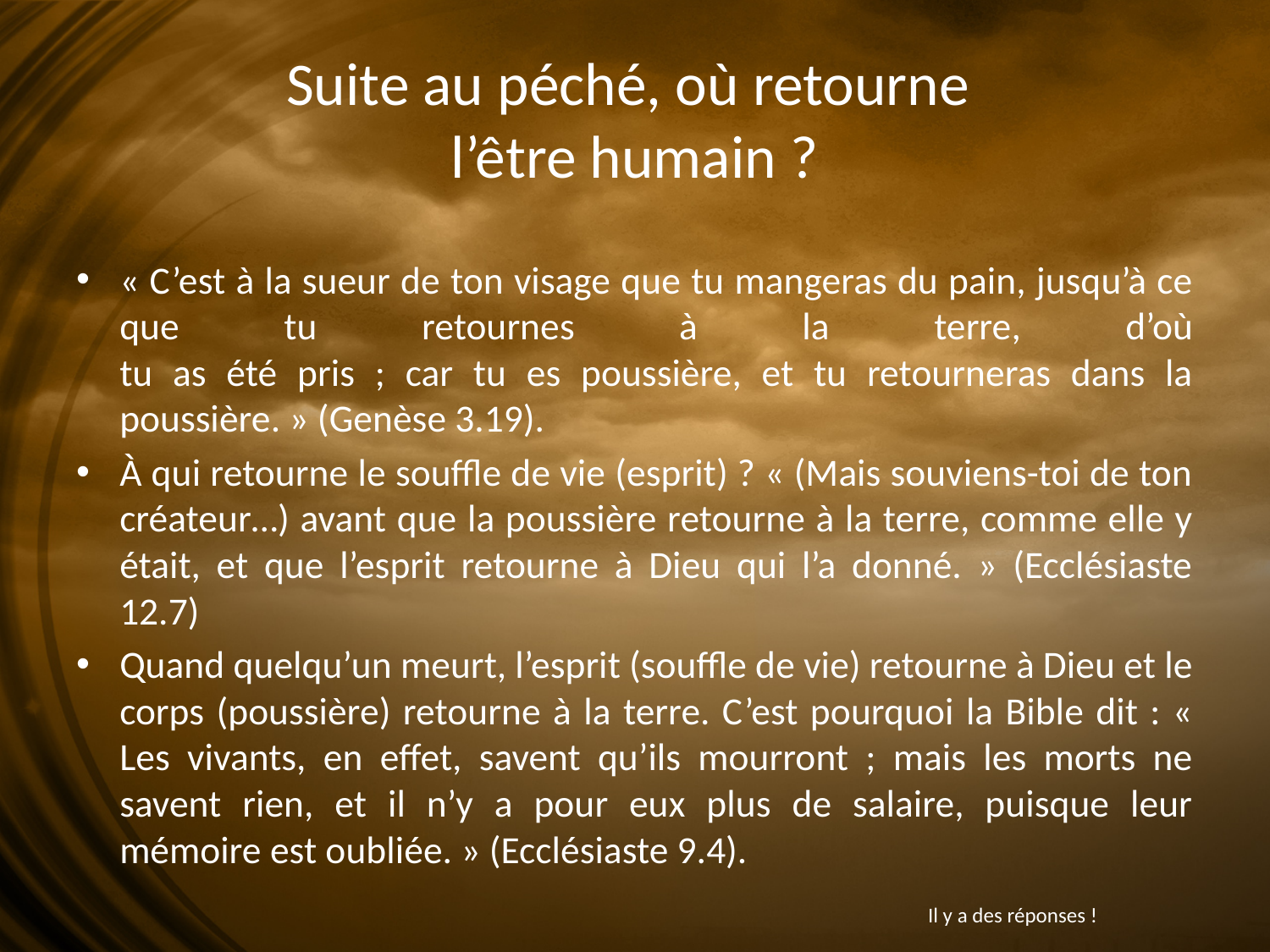

# Suite au péché, où retourne l’être humain ?
« C’est à la sueur de ton visage que tu mangeras du pain, jusqu’à ce que tu retournes à la terre, d’où
tu as été pris ; car tu es poussière, et tu retourneras dans la poussière. » (Genèse 3.19).
À qui retourne le souffle de vie (esprit) ? « (Mais souviens-toi de ton créateur…) avant que la poussière retourne à la terre, comme elle y était, et que l’esprit retourne à Dieu qui l’a donné. » (Ecclésiaste 12.7)
Quand quelqu’un meurt, l’esprit (souffle de vie) retourne à Dieu et le corps (poussière) retourne à la terre. C’est pourquoi la Bible dit : « Les vivants, en effet, savent qu’ils mourront ; mais les morts ne savent rien, et il n’y a pour eux plus de salaire, puisque leur mémoire est oubliée. » (Ecclésiaste 9.4).

Il y a des réponses !